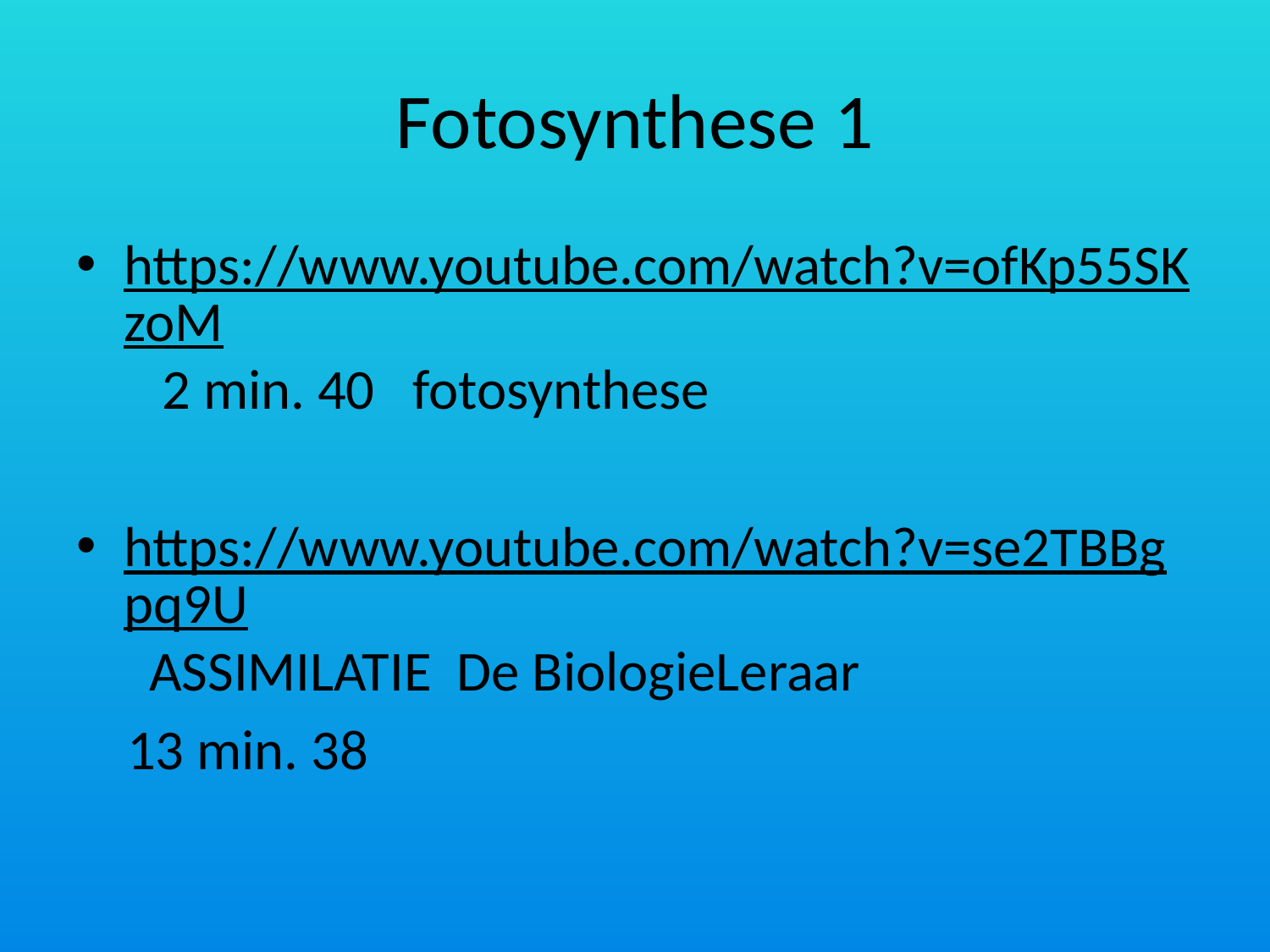

# Fotosynthese 1
https://www.youtube.com/watch?v=ofKp55SKzoM   2 min. 40   fotosynthese

https://www.youtube.com/watch?v=se2TBBgpq9U  ASSIMILATIE  De BiologieLeraar
    13 min. 38